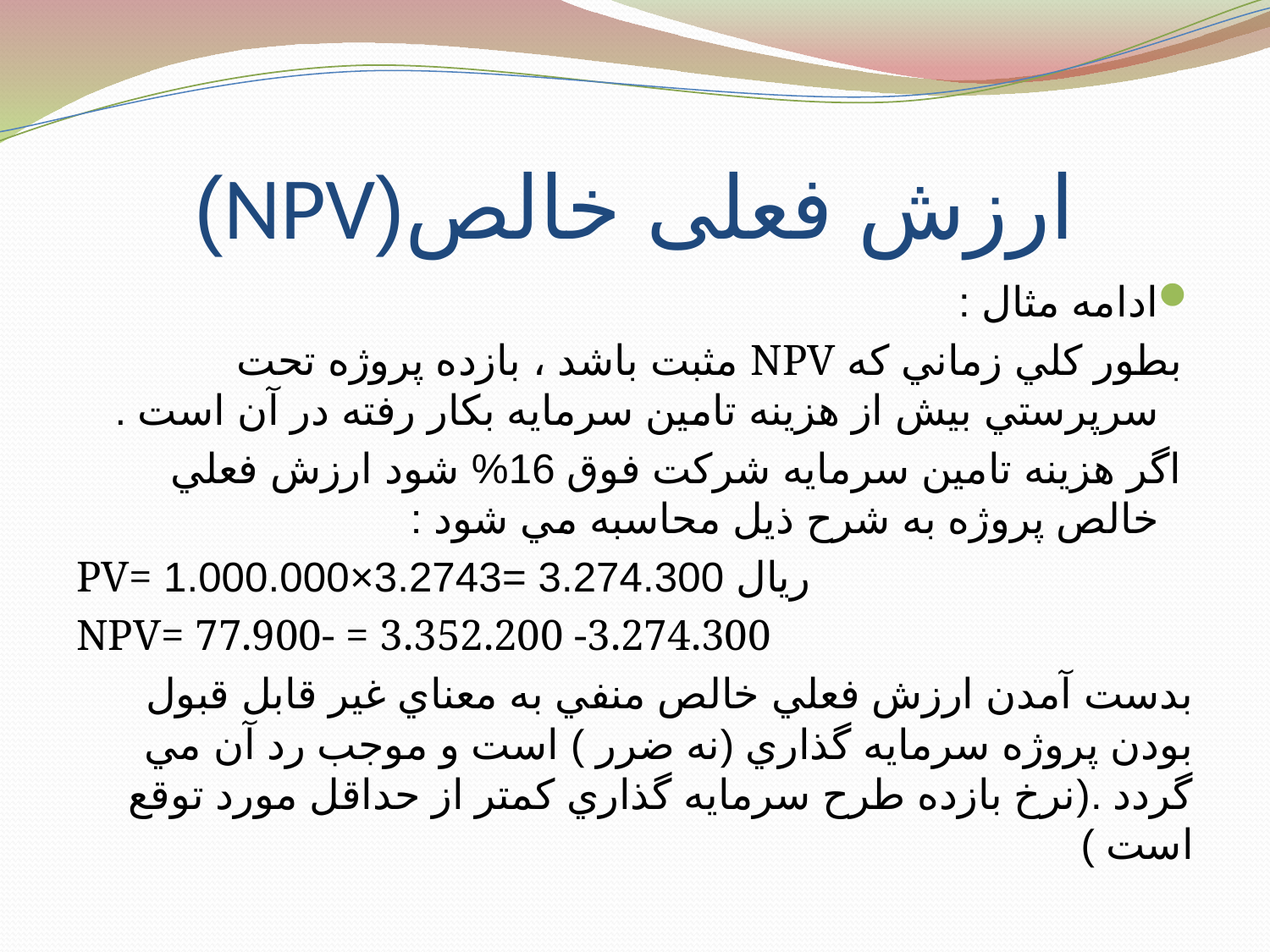

# ارزش فعلی خالص(NPV)
ادامه مثال :
 بطور كلي زماني كه NPV مثبت باشد ، بازده پروژه تحت سرپرستي بيش از هزينه تامين سرمايه بكار رفته در آن است .
 اگر هزينه تامين سرمايه شركت فوق 16% شود ارزش فعلي خالص پروژه به شرح ذيل محاسبه مي شود :
PV= ريال 3.274.300 =3.2743×1.000.000
NPV= 77.900- = 3.352.200 -3.274.300
بدست آمدن ارزش فعلي خالص منفي به معناي غير قابل قبول بودن پروژه سرمايه گذاري (نه ضرر ) است و موجب رد آن مي گردد .(نرخ بازده طرح سرمايه گذاري كمتر از حداقل مورد توقع است )